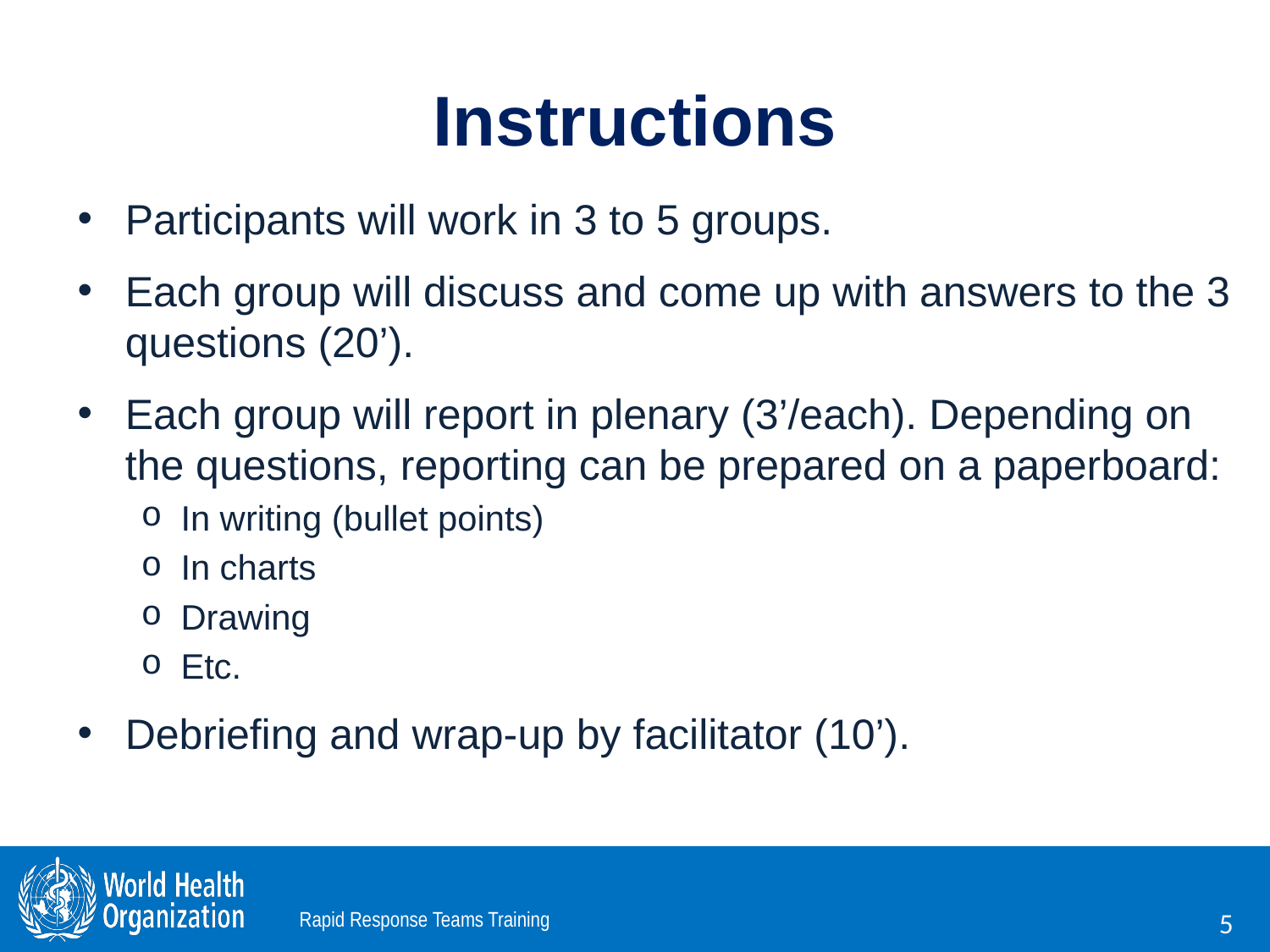

# Instructions
Participants will work in 3 to 5 groups.
Each group will discuss and come up with answers to the 3 questions (20’).
Each group will report in plenary (3’/each). Depending on the questions, reporting can be prepared on a paperboard:
In writing (bullet points)
In charts
Drawing
Etc.
Debriefing and wrap-up by facilitator (10’).